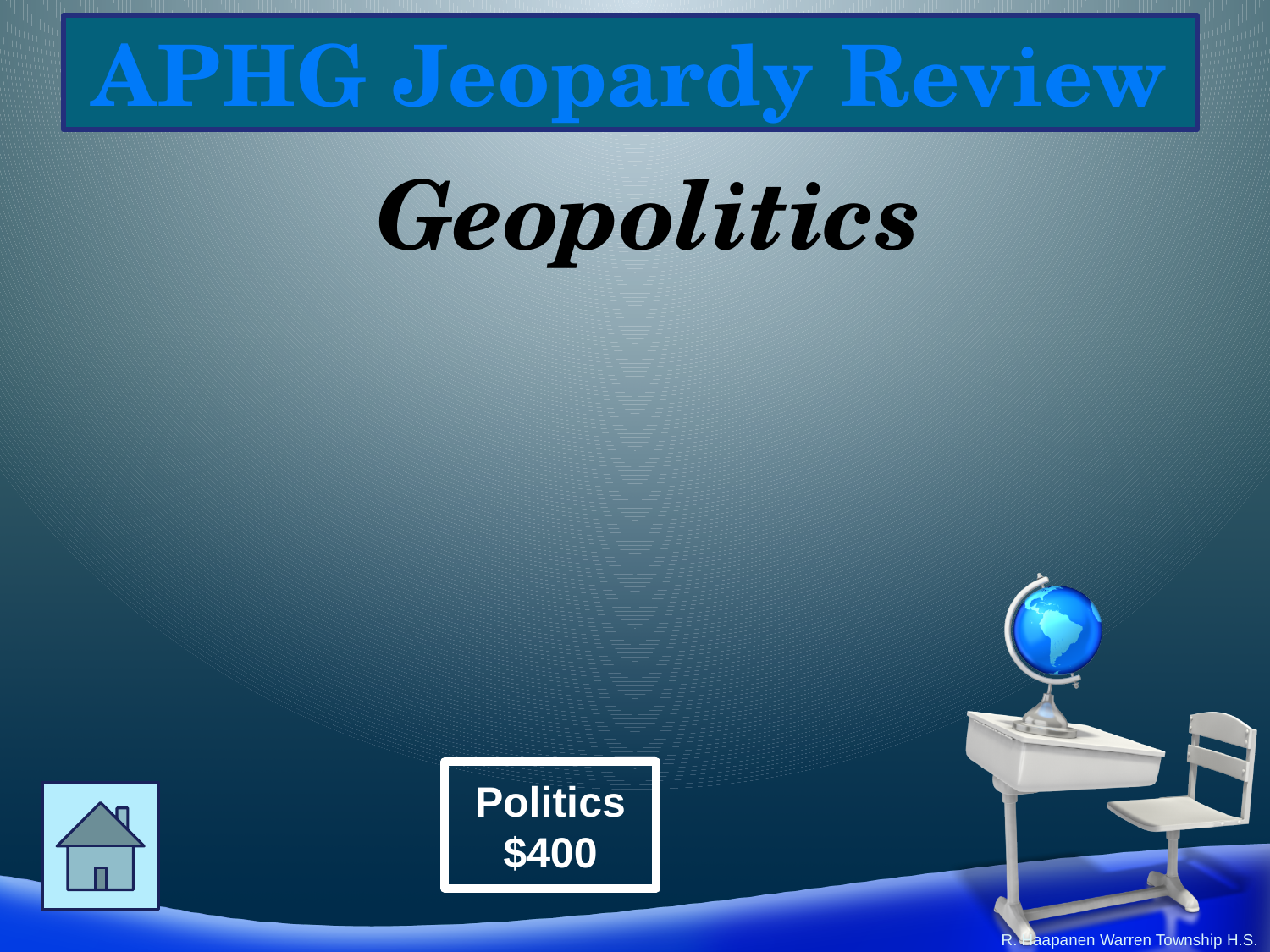

Geopolitics
Politics
$400

R. Haapanen Warren Township H.S.